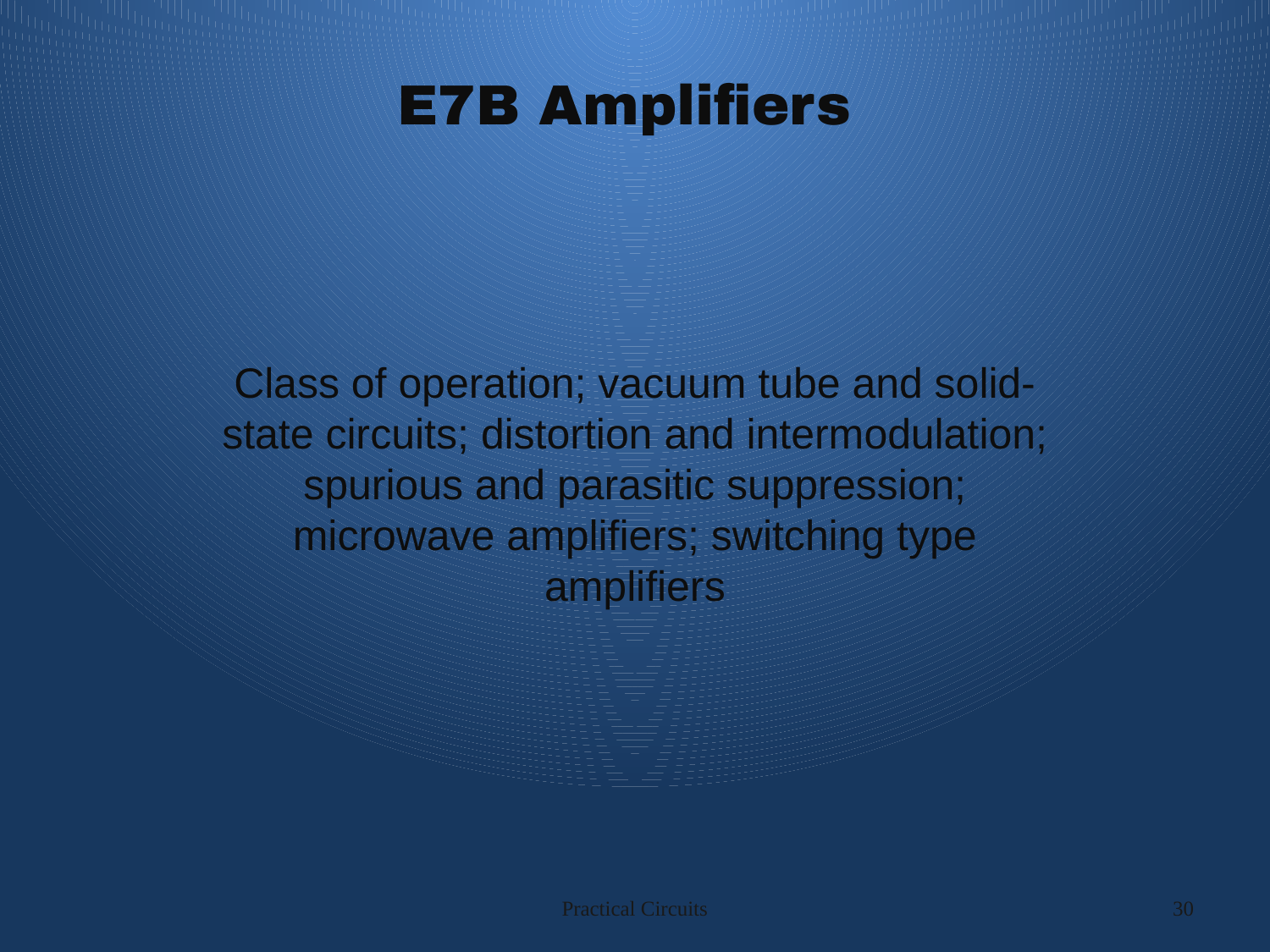

# E7B Amplifiers
Class of operation; vacuum tube and solid-state circuits; distortion and intermodulation; spurious and parasitic suppression; microwave amplifiers; switching type amplifiers
Practical Circuits
30